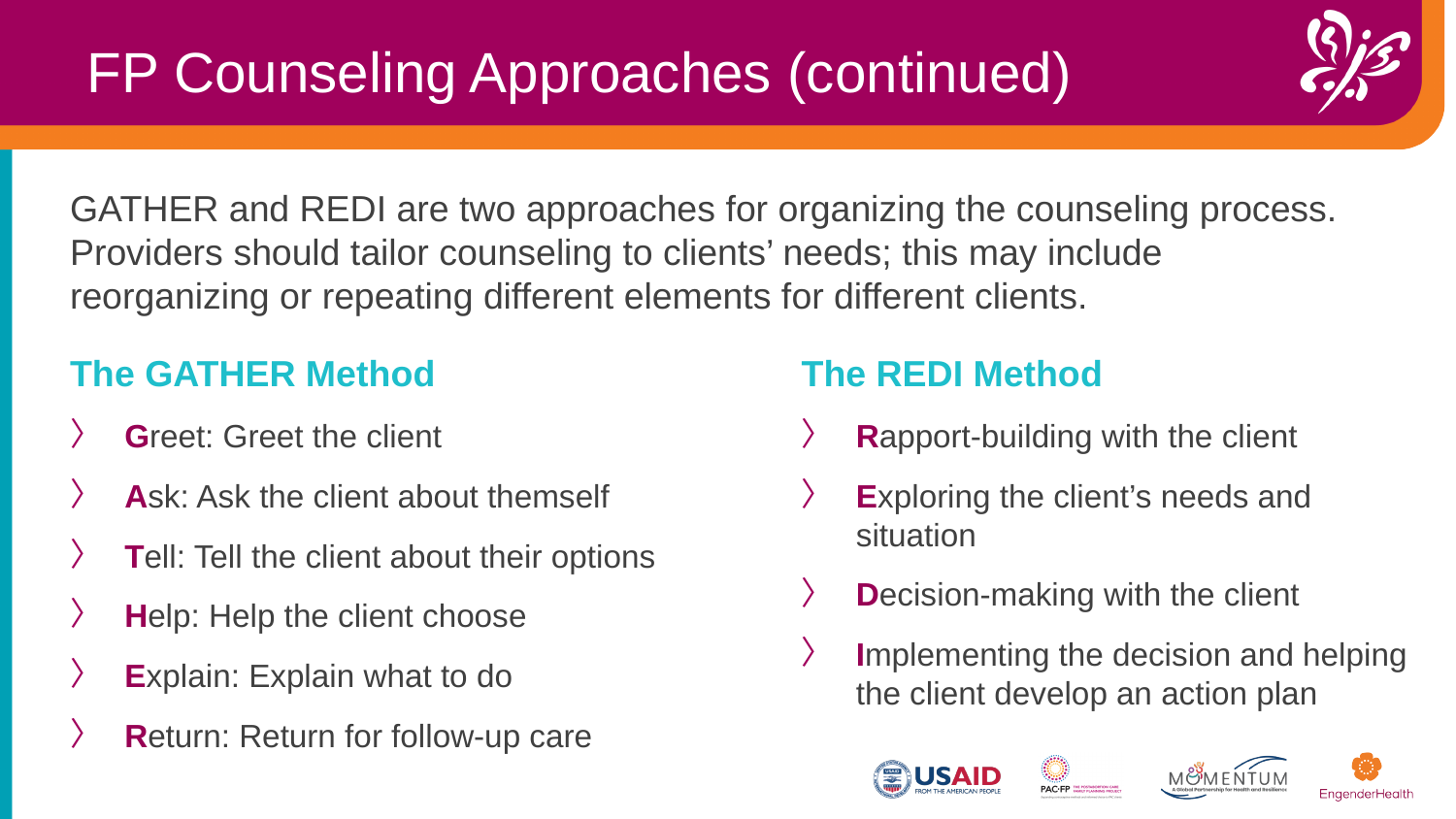

FP Counseling Approaches (continued)
GATHER and REDI are two approaches for organizing the counseling process. Providers should tailor counseling to clients’ needs; this may include reorganizing or repeating different elements for different clients.

The GATHER Method
Greet: Greet the client
Ask: Ask the client about themself
Tell: Tell the client about their options
Help: Help the client choose
Explain: Explain what to do
Return: Return for follow-up care
The REDI Method
Rapport-building with the client
Exploring the client’s needs and situation
Decision-making with the client
Implementing the decision and helping the client develop an action plan